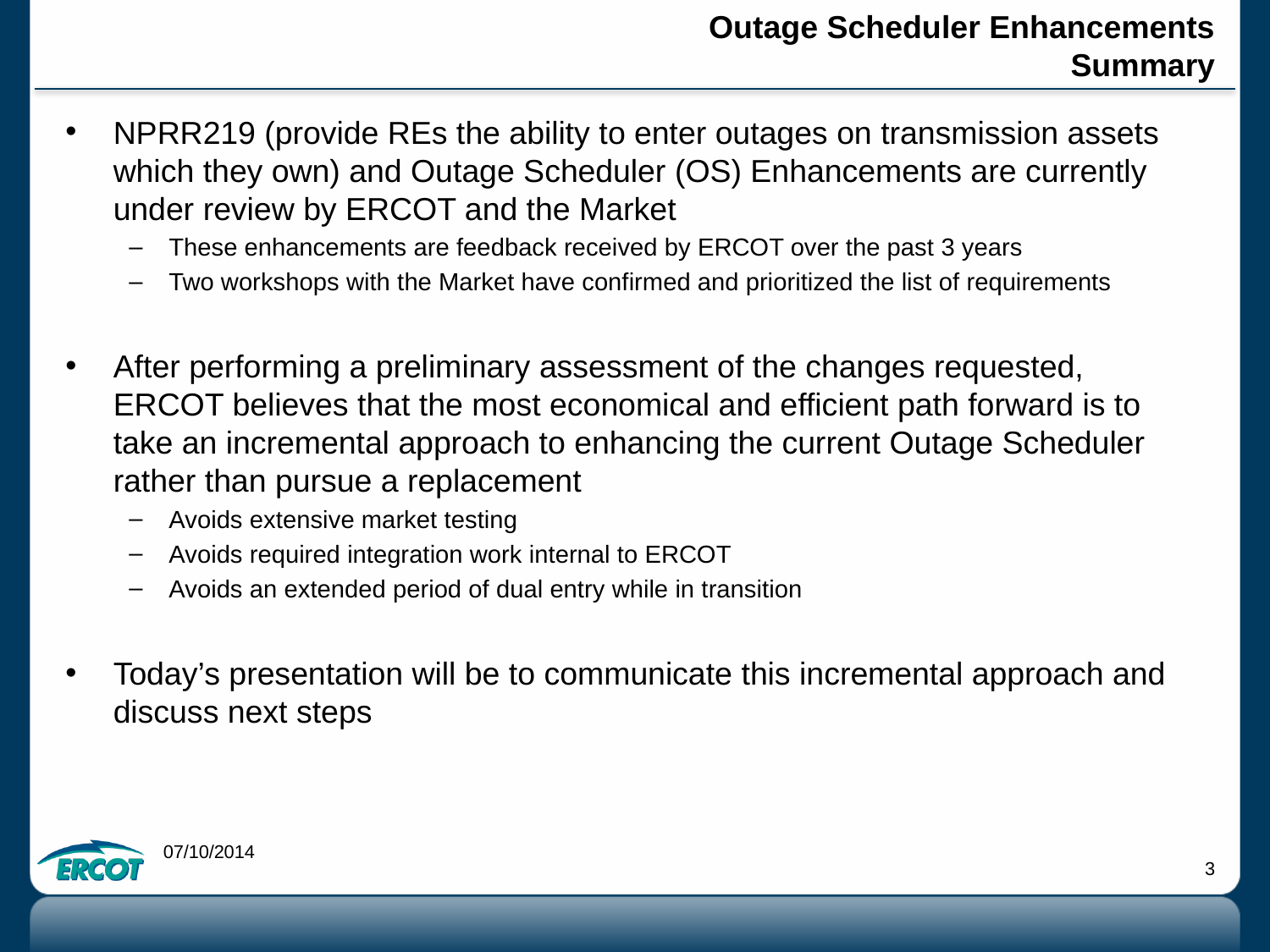

# Outage Scheduler Enhancements Summary
NPRR219 (provide REs the ability to enter outages on transmission assets which they own) and Outage Scheduler (OS) Enhancements are currently under review by ERCOT and the Market
These enhancements are feedback received by ERCOT over the past 3 years
Two workshops with the Market have confirmed and prioritized the list of requirements

After performing a preliminary assessment of the changes requested, ERCOT believes that the most economical and efficient path forward is to take an incremental approach to enhancing the current Outage Scheduler rather than pursue a replacement
Avoids extensive market testing
Avoids required integration work internal to ERCOT
Avoids an extended period of dual entry while in transition

Today’s presentation will be to communicate this incremental approach and discuss next steps